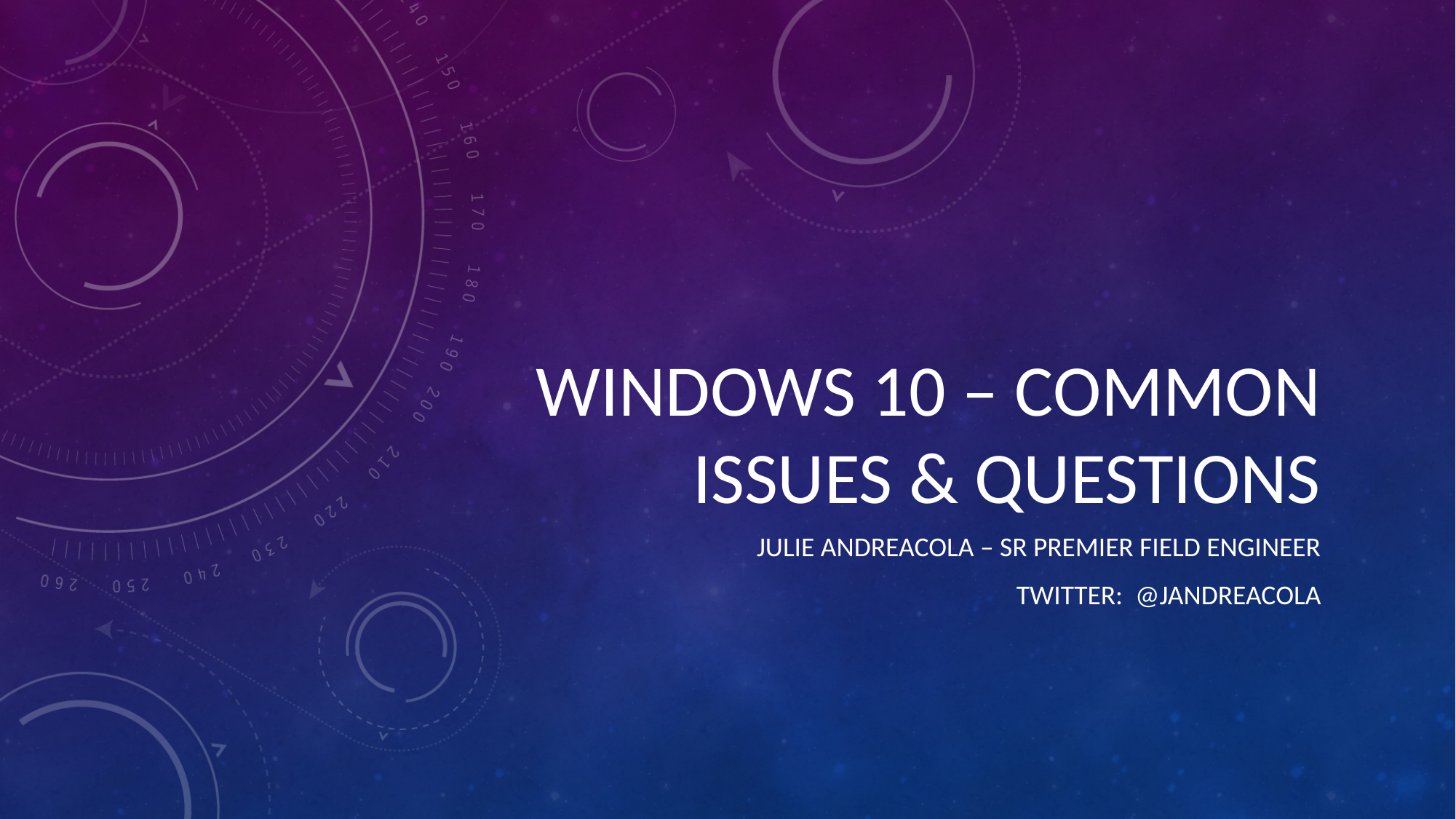

# Windows 10 – Common Issues & Questions
Julie Andreacola – Sr Premier Field Engineer
Twitter:  @jandreacola